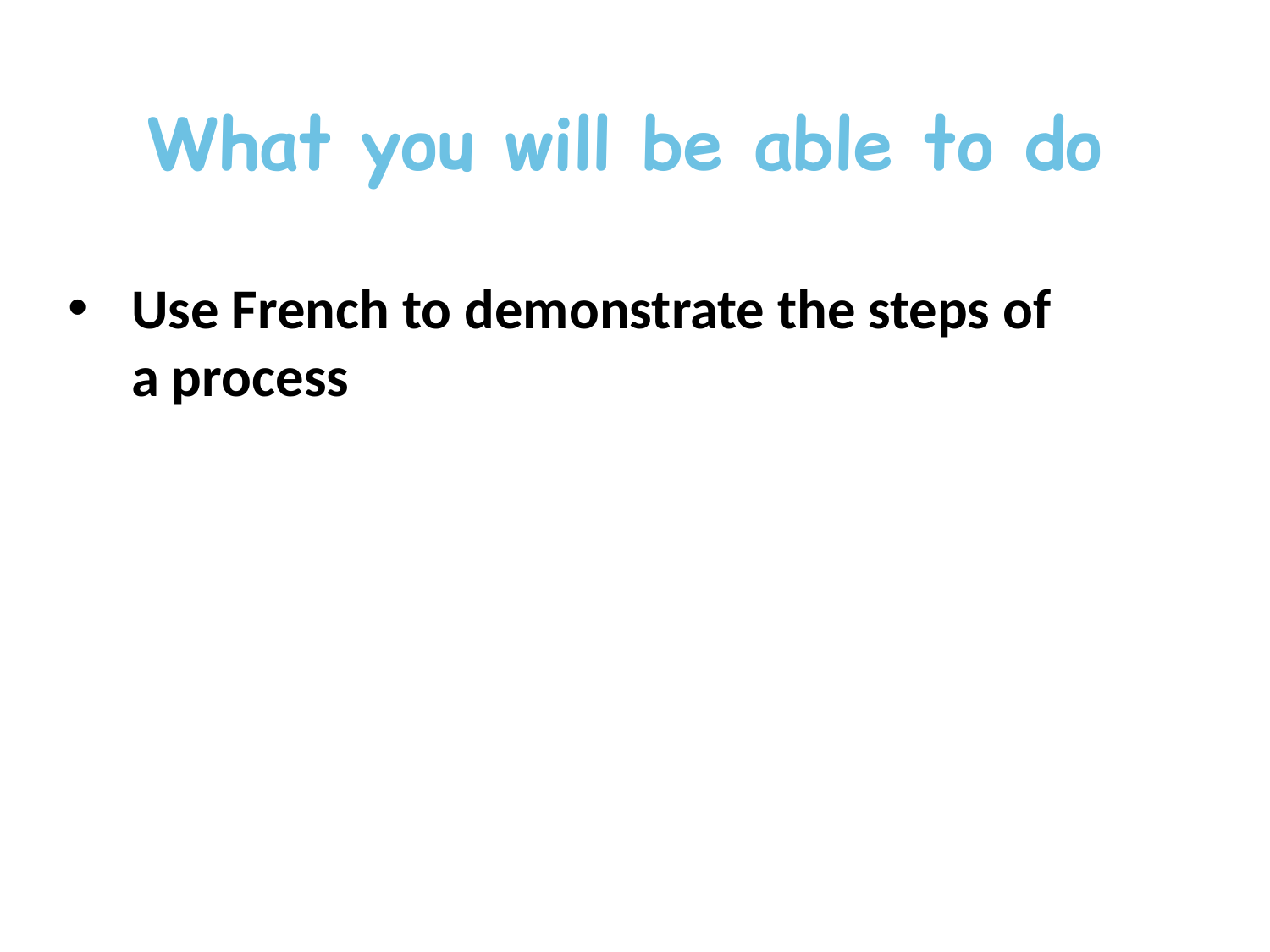

# What you will be able to do
Use French to demonstrate the steps of a process